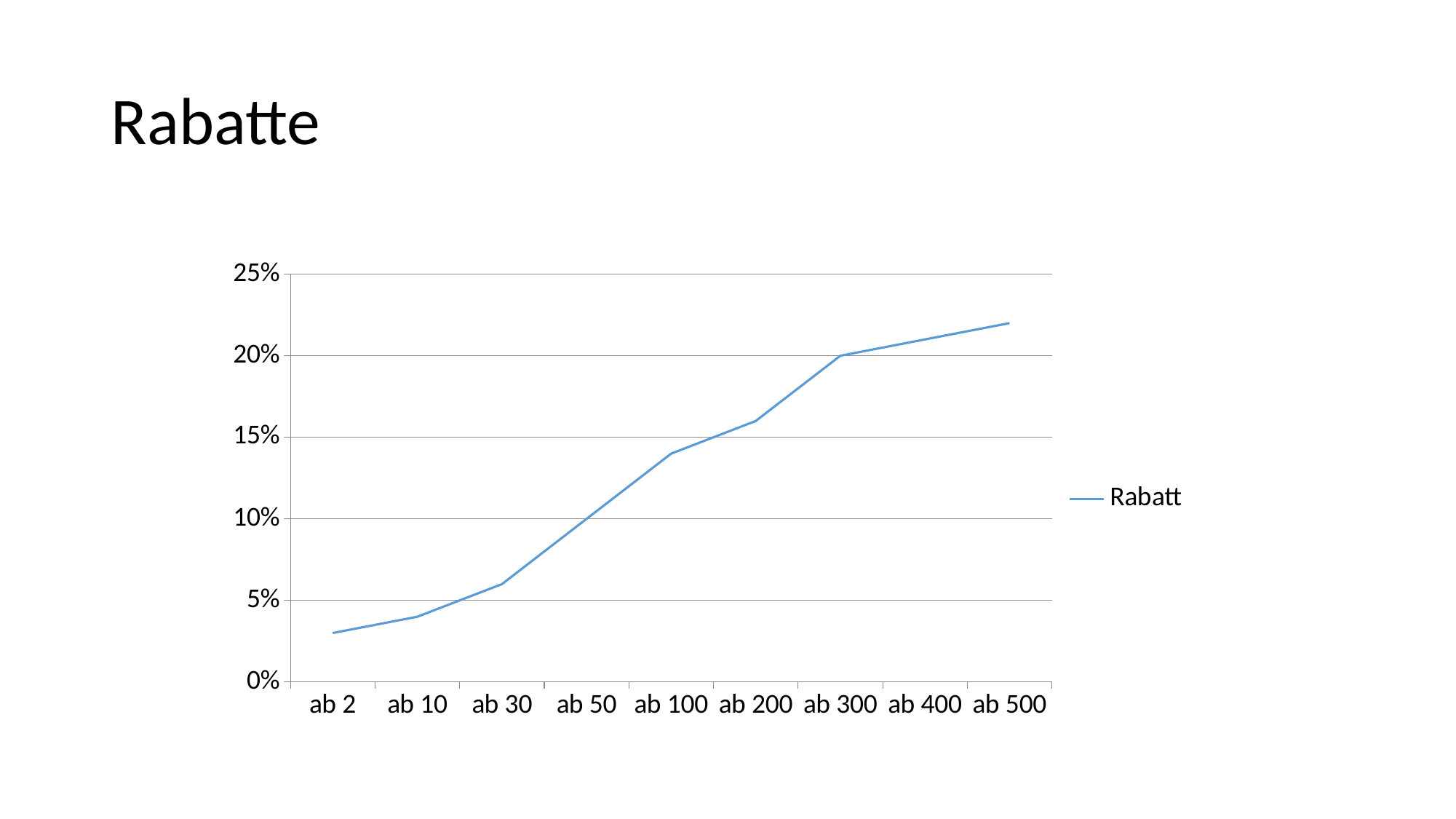

# Rabatte

### Chart

| Category | Rabatt |
|---|---|
| ab 2 | 0.030000000000000002 |
| ab 10 | 0.04000000000000001 |
| ab 30 | 0.060000000000000005 |
| ab 50 | 0.1 |
| ab 100 | 0.14 |
| ab 200 | 0.16 |
| ab 300 | 0.2 |
| ab 400 | 0.21000000000000002 |
| ab 500 | 0.22 |